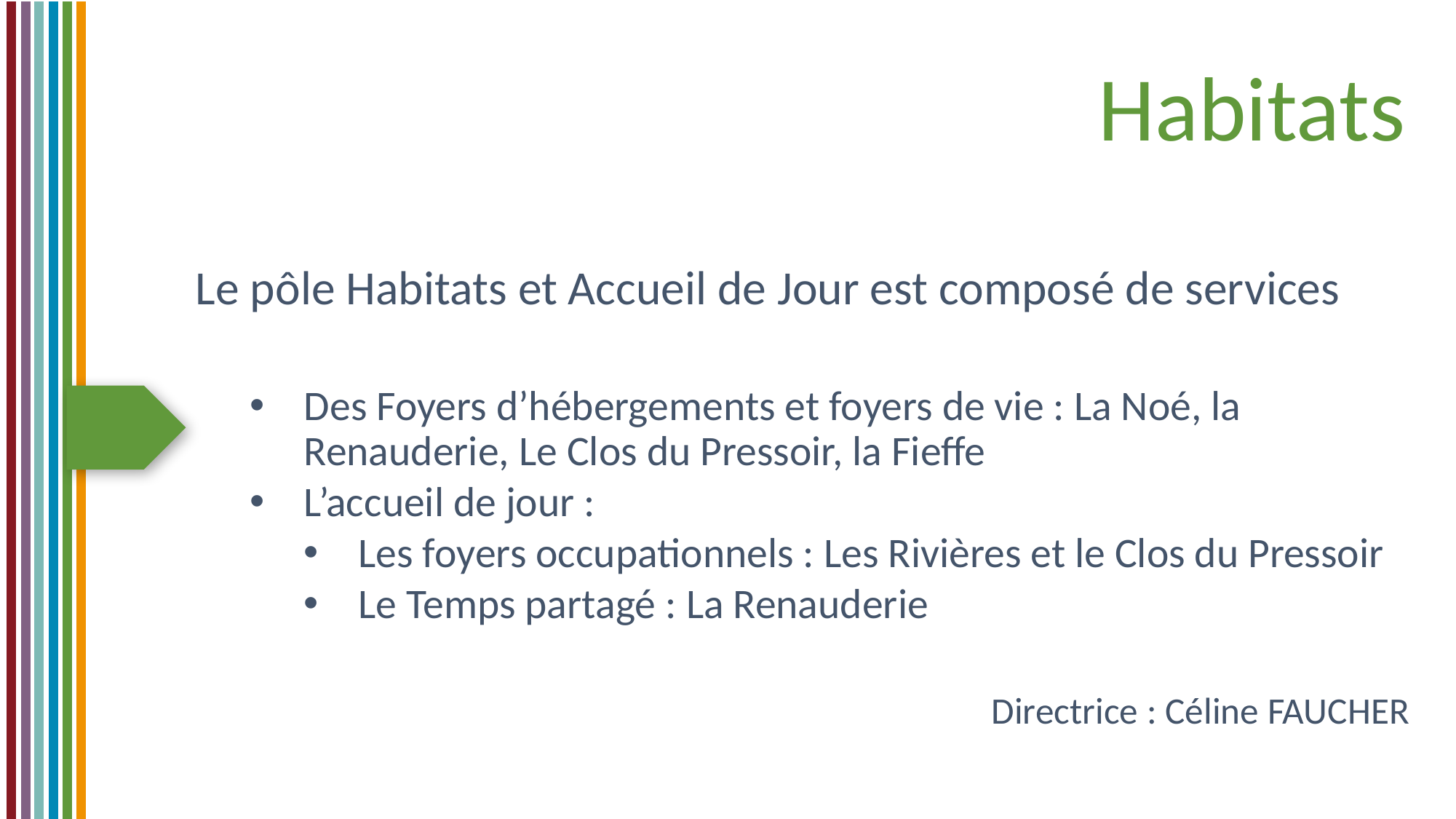

# Habitats
Le pôle Habitats et Accueil de Jour est composé de services

Des Foyers d’hébergements et foyers de vie : La Noé, la Renauderie, Le Clos du Pressoir, la Fieffe
L’accueil de jour :
Les foyers occupationnels : Les Rivières et le Clos du Pressoir
Le Temps partagé : La Renauderie

Directrice : Céline FAUCHER